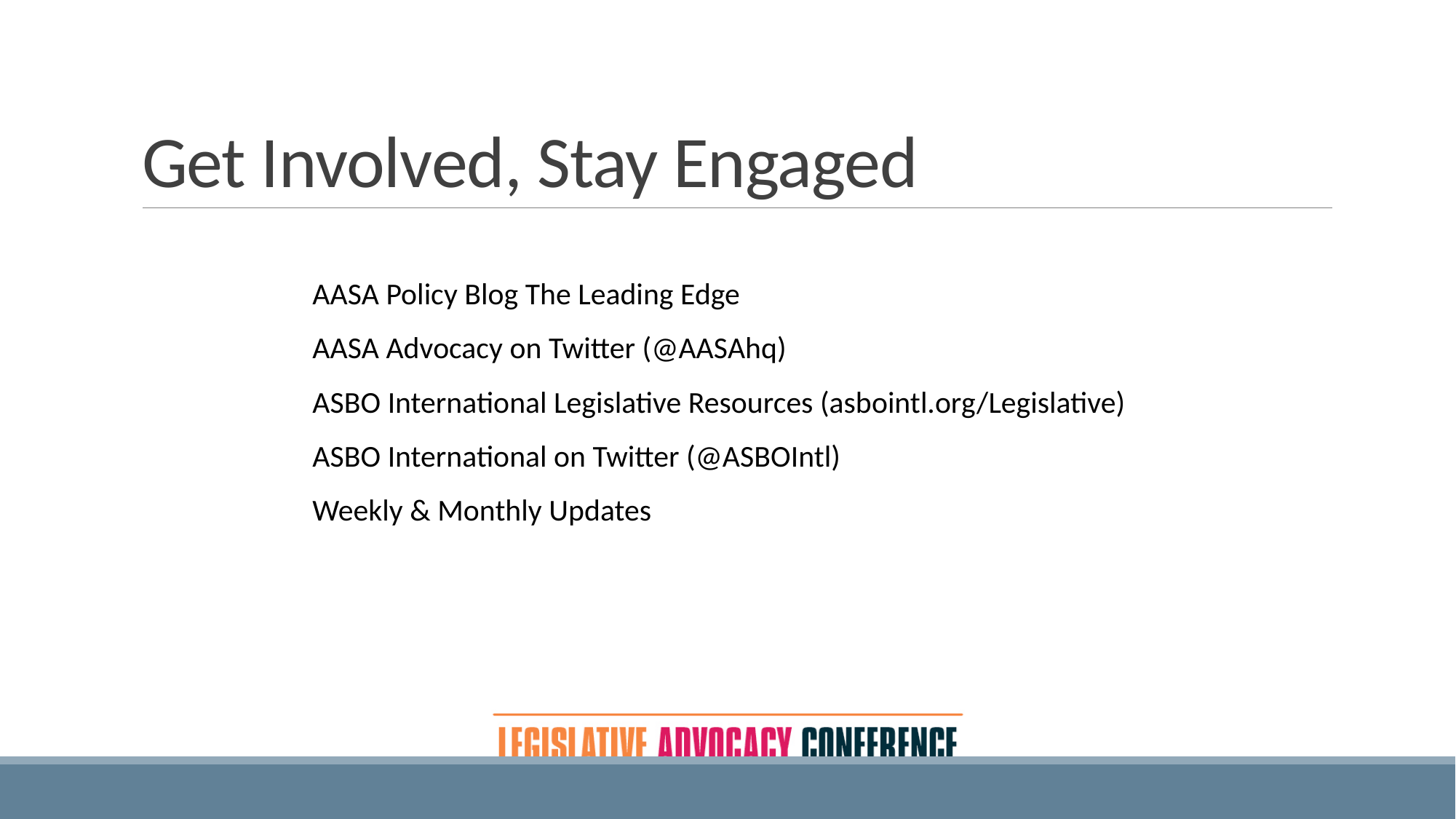

# Get Involved, Stay Engaged
AASA Policy Blog The Leading Edge
AASA Advocacy on Twitter (@AASAhq)
ASBO International Legislative Resources (asbointl.org/Legislative)
ASBO International on Twitter (@ASBOIntl)
Weekly & Monthly Updates